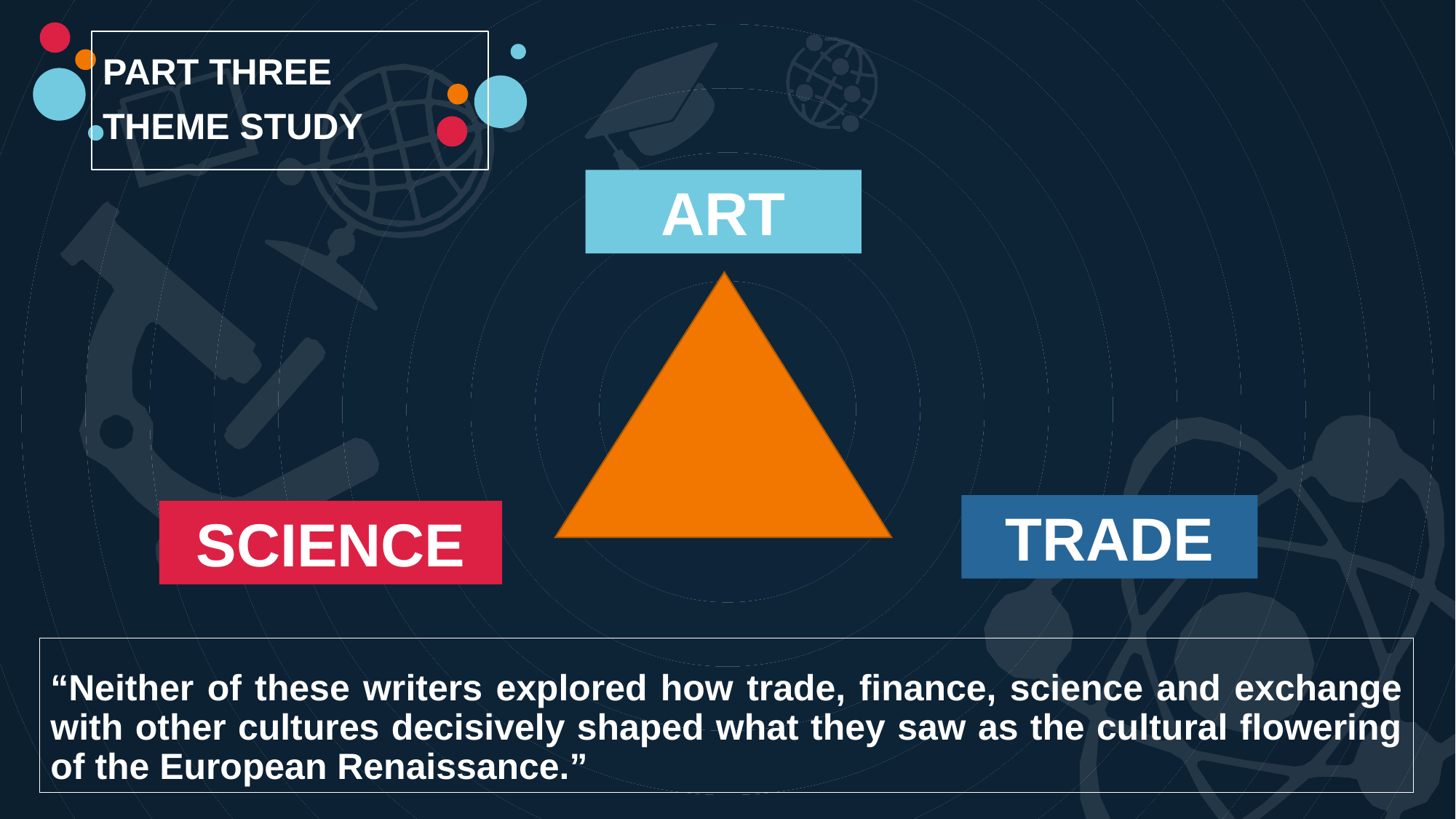

PART THREE
THEME STUDY
ART

TRADE
SCIENCE

“Neither of these writers explored how trade, finance, science and exchange with other cultures decisively shaped what they saw as the cultural flowering of the European Renaissance.”